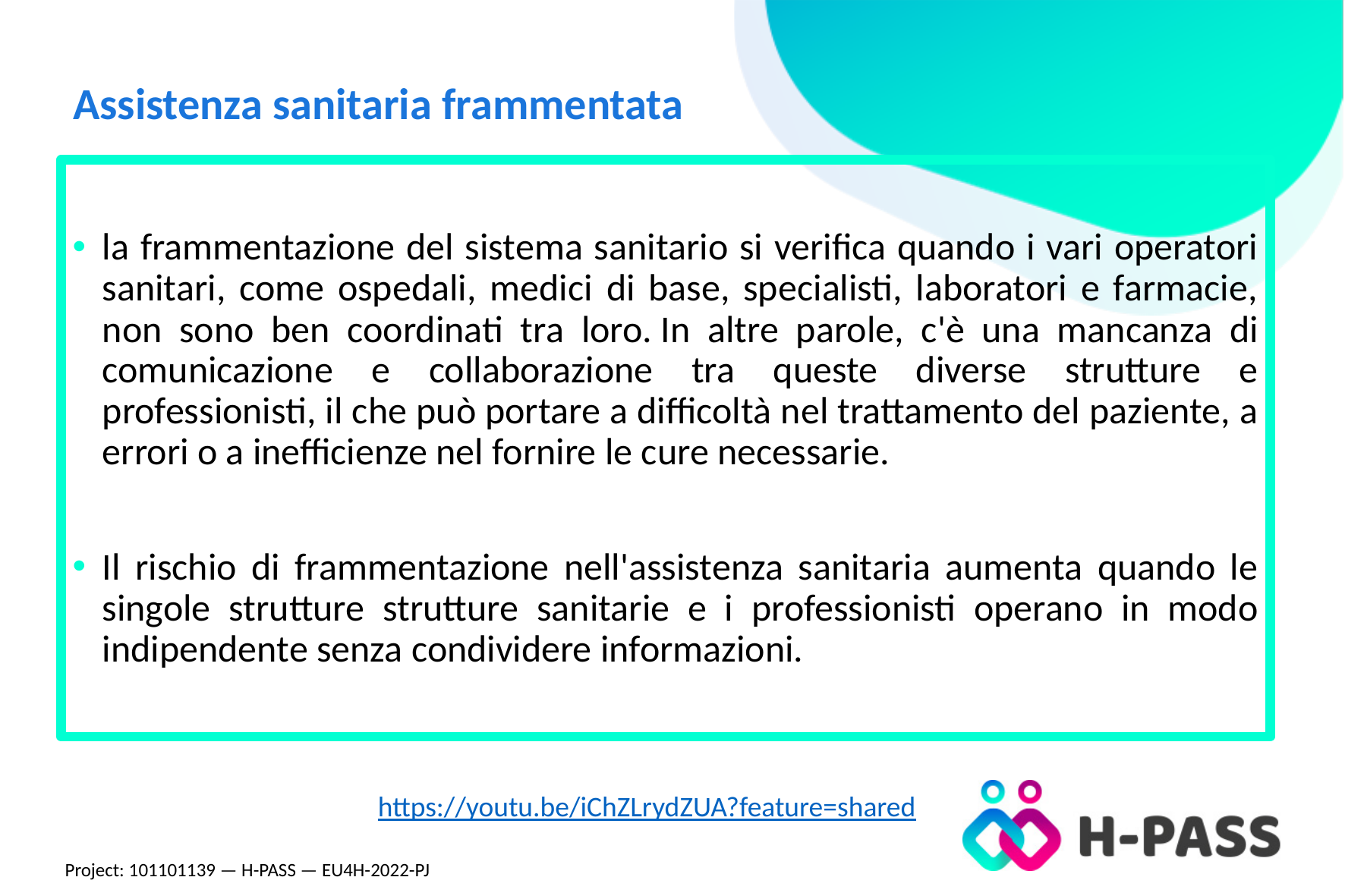

# Assistenza sanitaria frammentata

la frammentazione del sistema sanitario si verifica quando i vari operatori sanitari, come ospedali, medici di base, specialisti, laboratori e farmacie, non sono ben coordinati tra loro. In altre parole, c'è una mancanza di comunicazione e collaborazione tra queste diverse strutture e professionisti, il che può portare a difficoltà nel trattamento del paziente, a errori o a inefficienze nel fornire le cure necessarie.

Il rischio di frammentazione nell'assistenza sanitaria aumenta quando le singole strutture strutture sanitarie e i professionisti operano in modo indipendente senza condividere informazioni.

https://youtu.be/iChZLrydZUA?feature=shared
Project: 101101139 — H-PASS — EU4H-2022-PJ